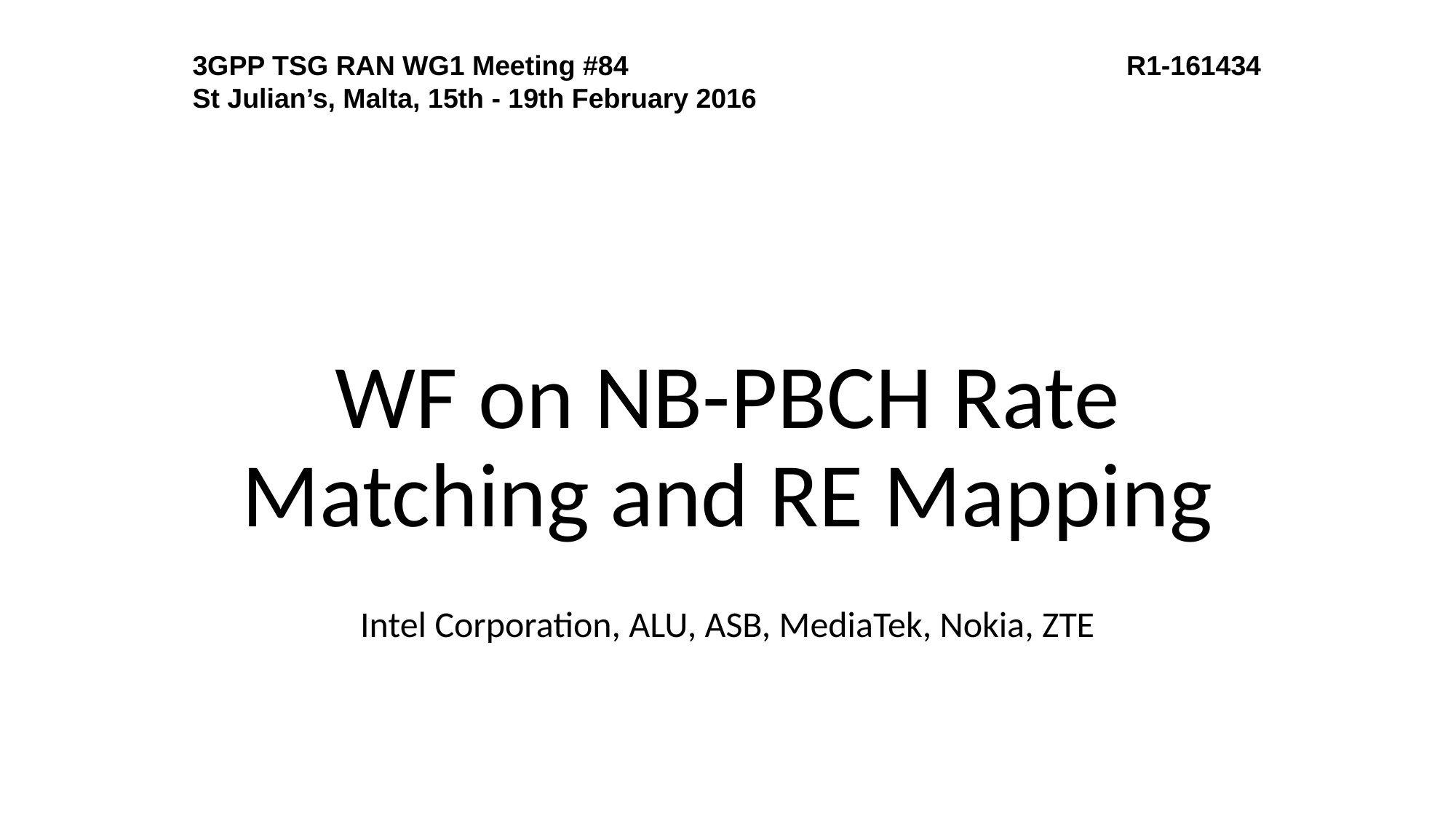

3GPP TSG RAN WG1 Meeting #84	                                                 	        R1-161434
St Julian’s, Malta, 15th - 19th February 2016
# WF on NB-PBCH Rate Matching and RE Mapping
Intel Corporation, ALU, ASB, MediaTek, Nokia, ZTE